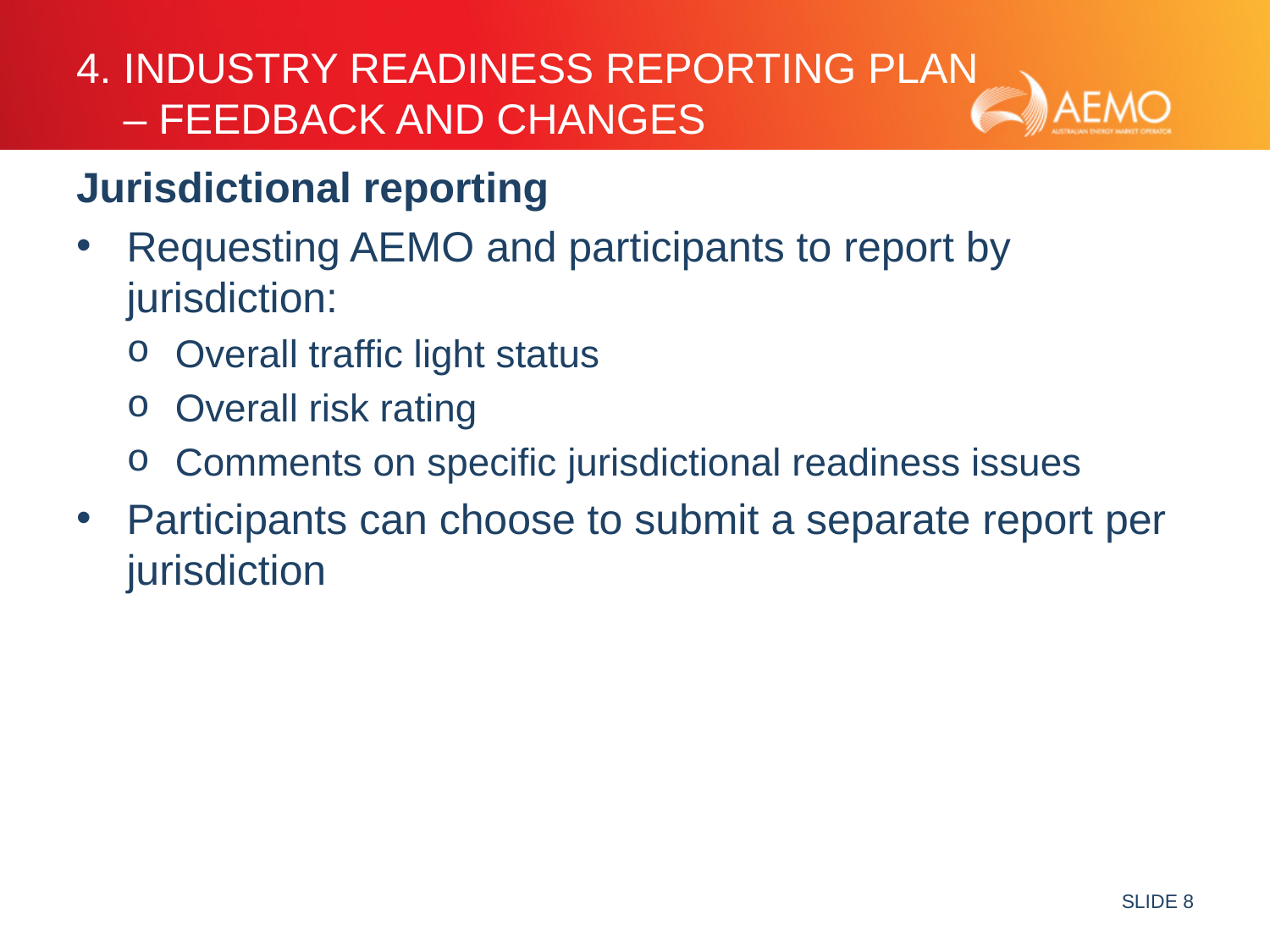

# 4. Industry readiness reporting plan – FEEDBACK AND CHANGES
Jurisdictional reporting
Requesting AEMO and participants to report by  jurisdiction:
Overall traffic light status
Overall risk rating
Comments on specific jurisdictional readiness issues
Participants can choose to submit a separate report per jurisdiction